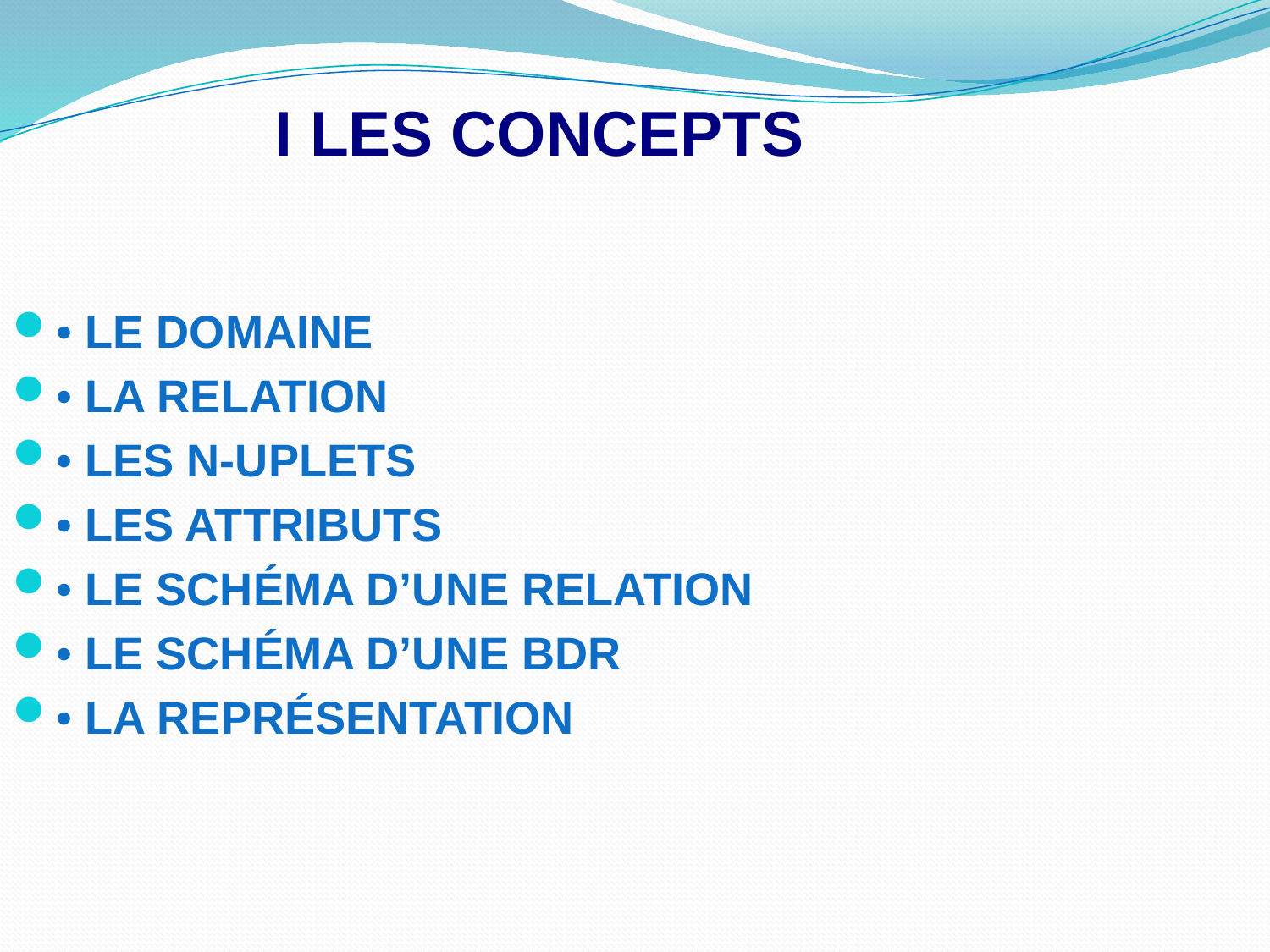

I LES CONCEPTS
• LE DOMAINE
• LA RELATION
• LES N-UPLETS
• LES ATTRIBUTS
• LE SCHÉMA D’UNE RELATION
• LE SCHÉMA D’UNE BDR
• LA REPRÉSENTATION